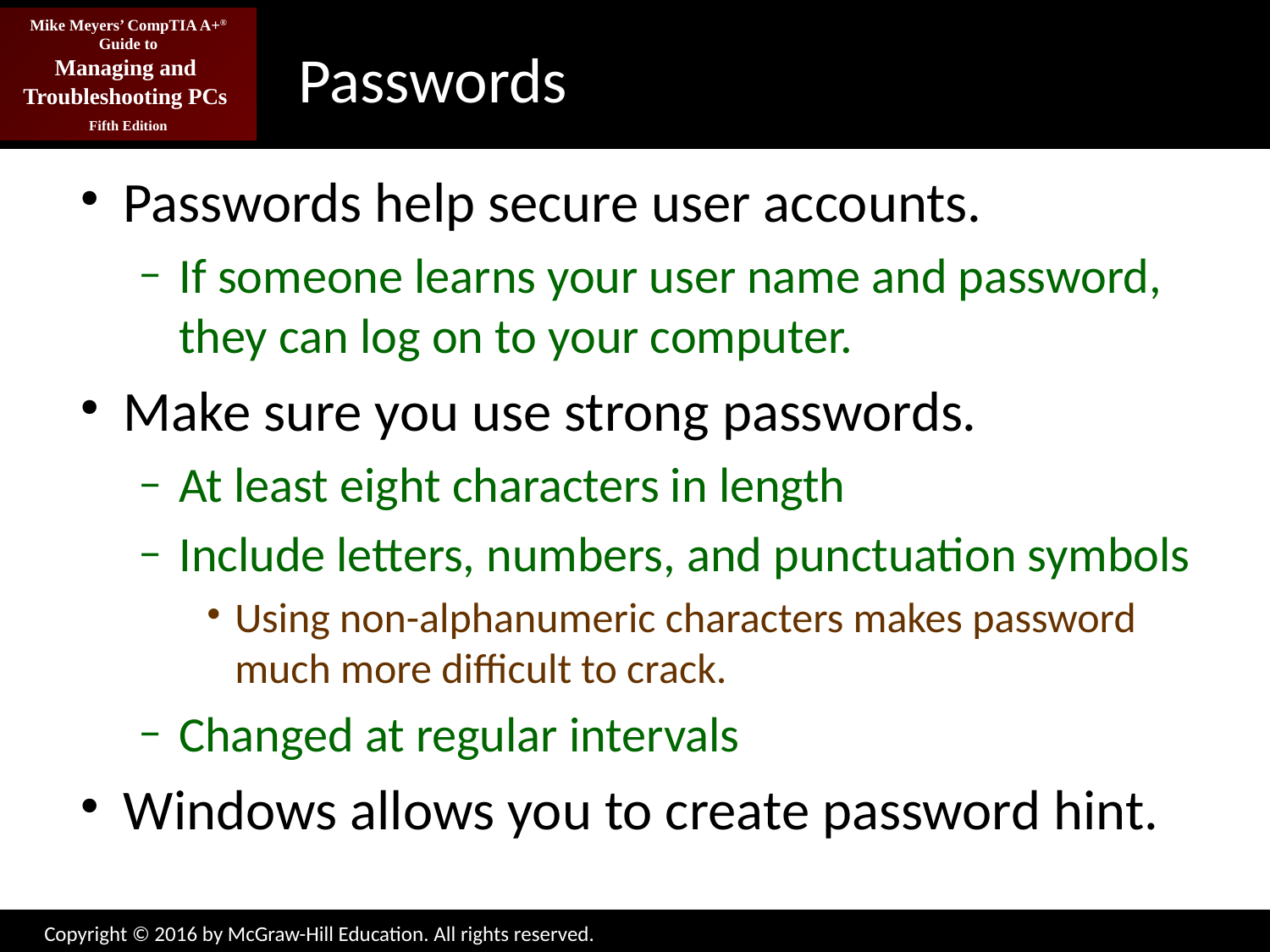

# Passwords
Passwords help secure user accounts.
If someone learns your user name and password, they can log on to your computer.
Make sure you use strong passwords.
At least eight characters in length
Include letters, numbers, and punctuation symbols
Using non-alphanumeric characters makes password much more difficult to crack.
Changed at regular intervals
Windows allows you to create password hint.